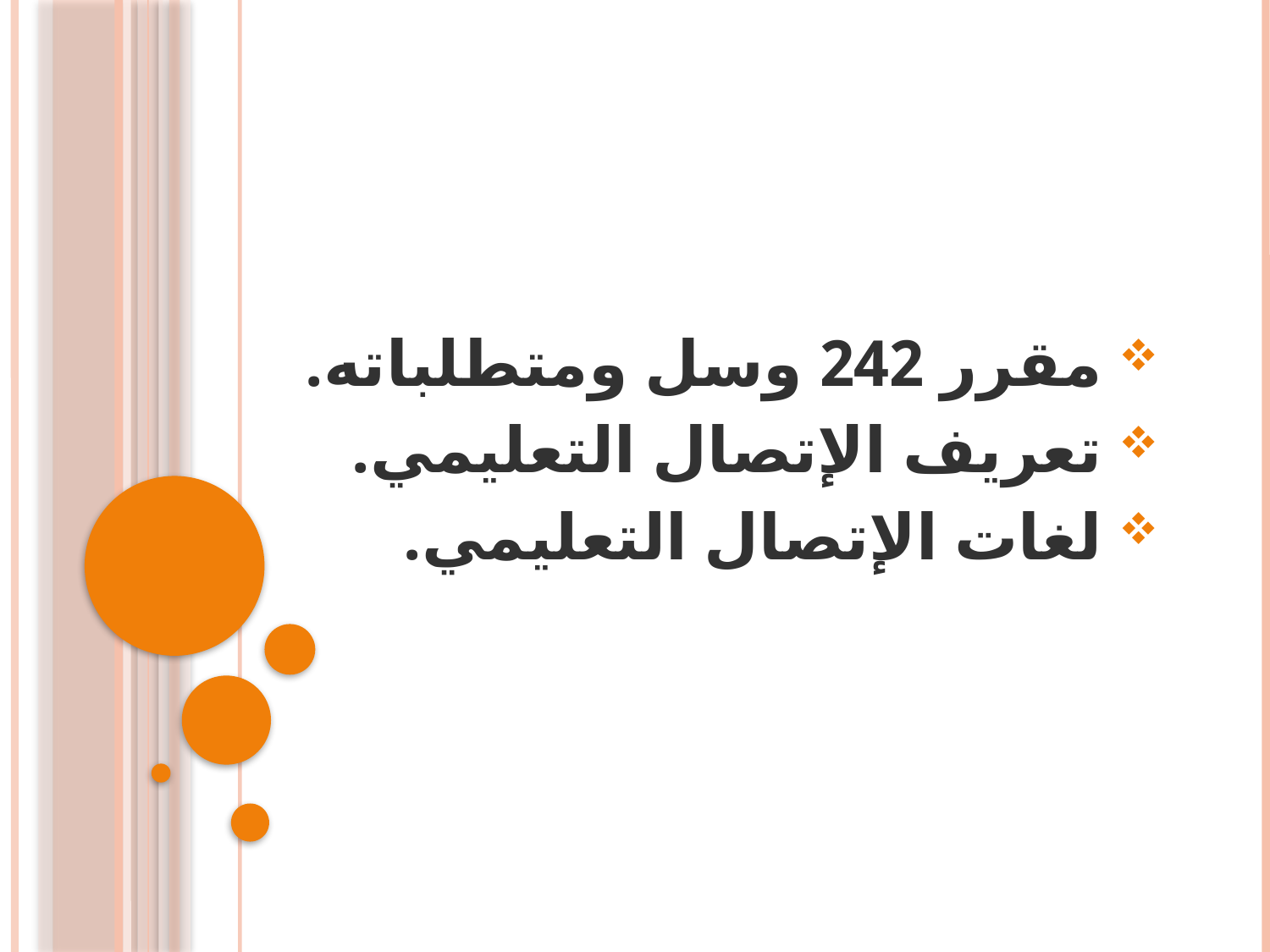

تعرفنا اليوم
 مقرر 242 وسل ومتطلباته.
 تعريف الإتصال التعليمي.
 لغات الإتصال التعليمي.